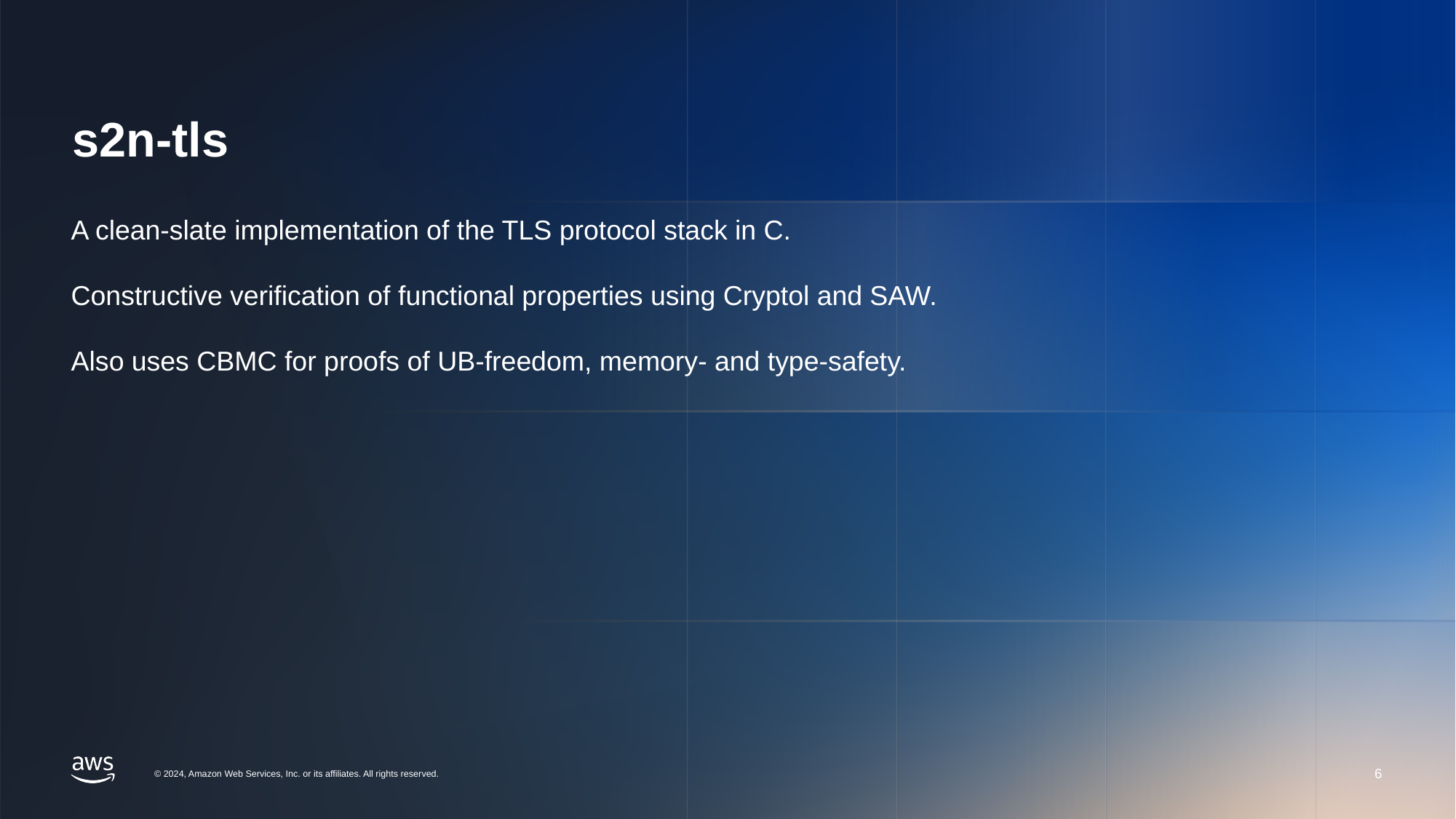

# s2n-tls
A clean-slate implementation of the TLS protocol stack in C.

Constructive verification of functional properties using Cryptol and SAW.

Also uses CBMC for proofs of UB-freedom, memory- and type-safety.

6